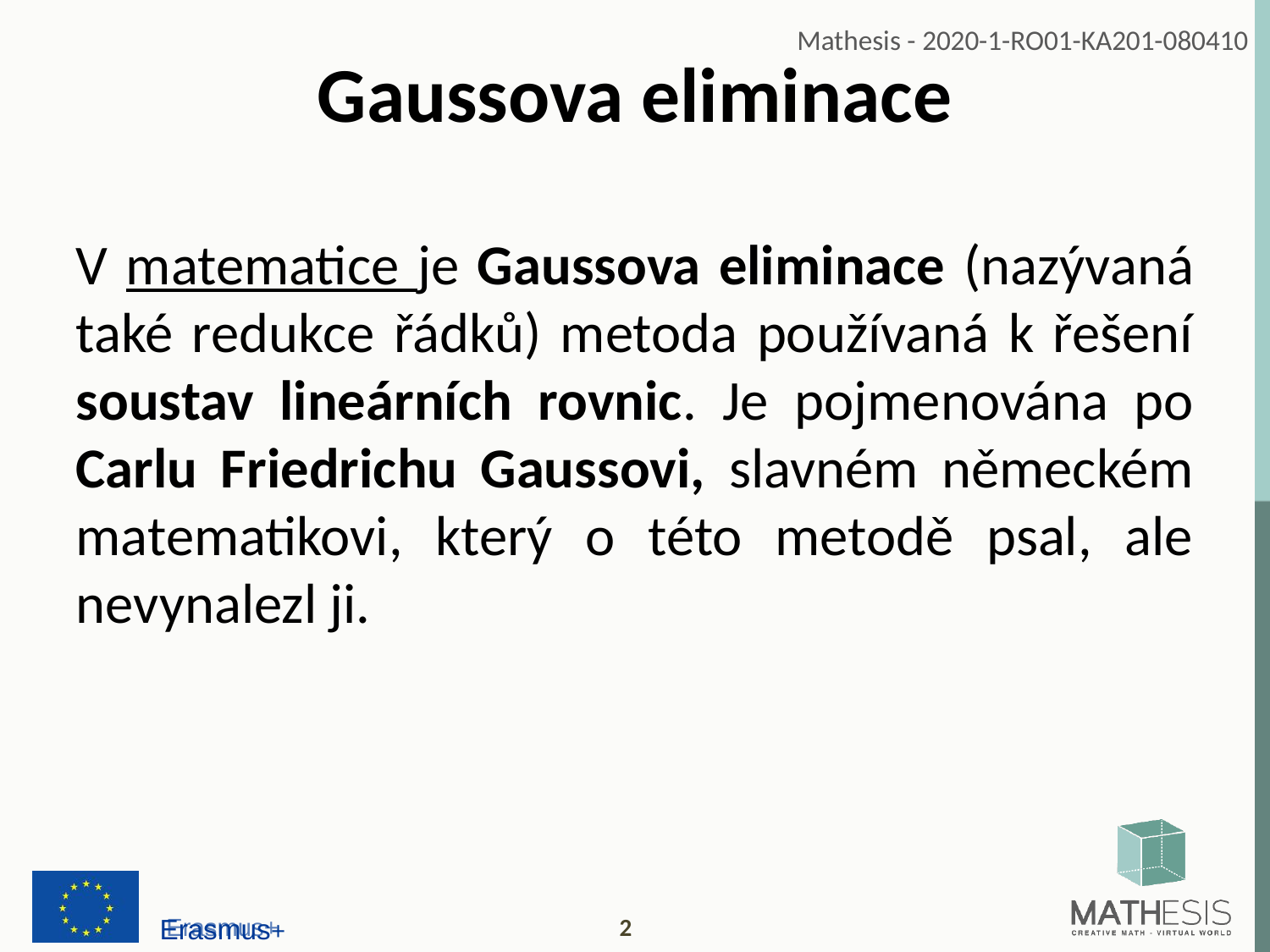

# Gaussova eliminace
V matematice je Gaussova eliminace (nazývaná také redukce řádků) metoda používaná k řešení soustav lineárních rovnic. Je pojmenována po Carlu Friedrichu Gaussovi, slavném německém matematikovi, který o této metodě psal, ale nevynalezl ji.